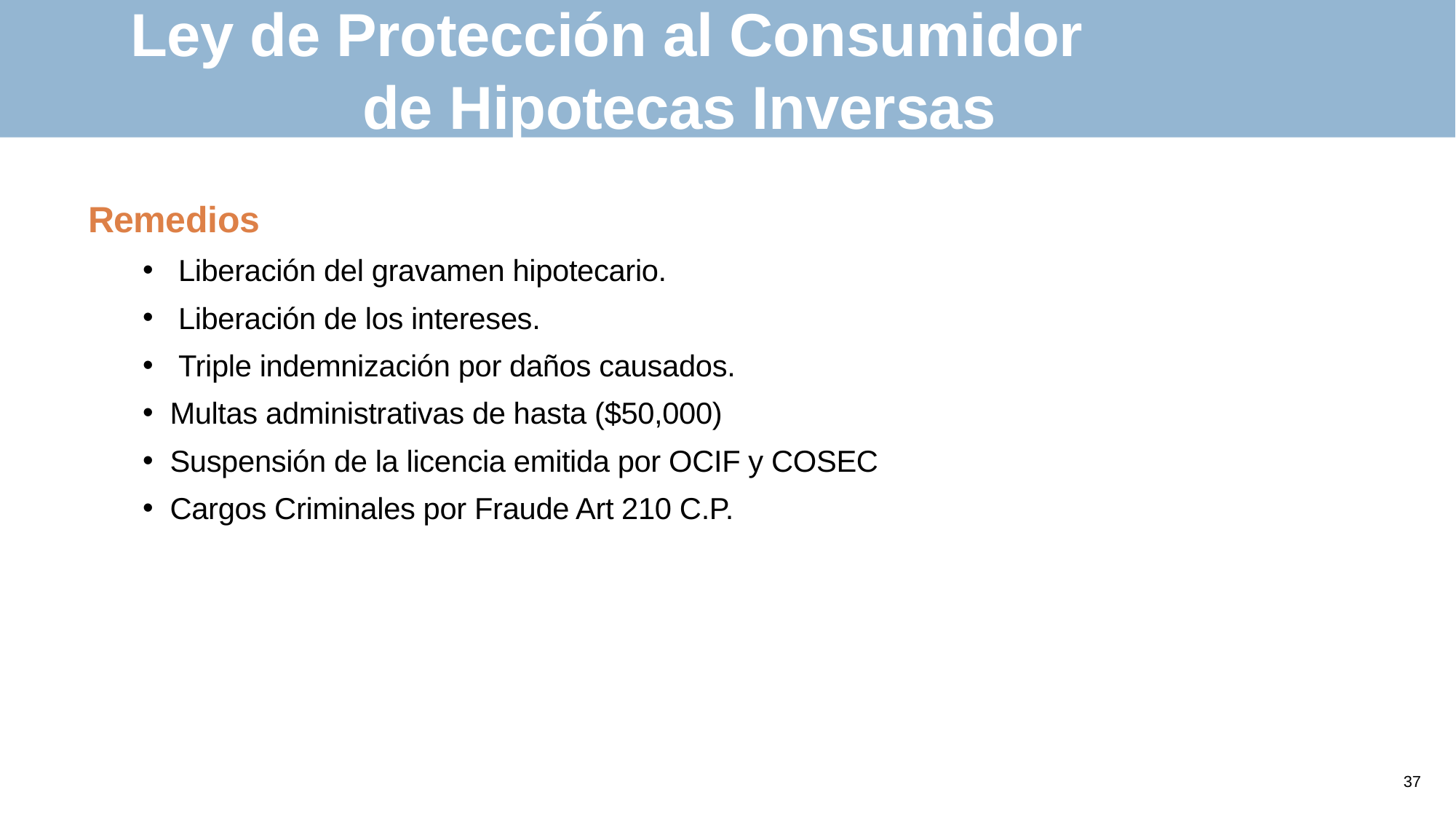

# Ley de Protección al Consumidor                            de Hipotecas Inversas
Remedios
 Liberación del gravamen hipotecario.
 Liberación de los intereses.
 Triple indemnización por daños causados.
Multas administrativas de hasta ($50,000)
Suspensión de la licencia emitida por OCIF y COSEC
Cargos Criminales por Fraude Art 210 C.P.

37